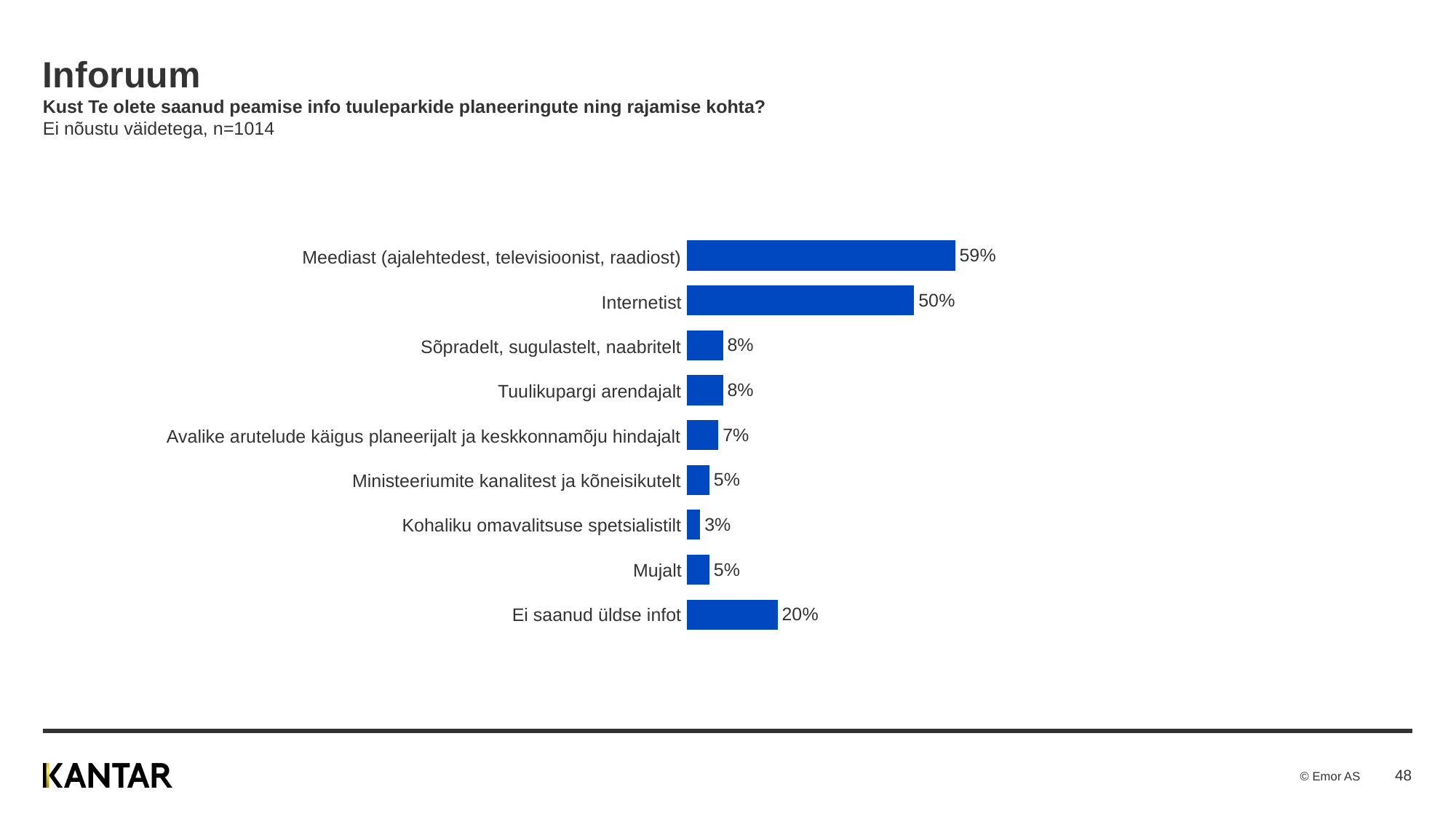

# Inforuum Kust Te olete saanud peamise info tuuleparkide planeeringute ning rajamise kohta? Ei nõustu väidetega, n=1014

### Chart

| Category | Column2 |
|---|---|
| Meediast (ajalehtedest, televisioonist, raadiost) | 59.0 |
| Internetist | 50.0 |
| Sõpradelt, sugulastelt, naabritelt | 8.0 |
| Tuulikupargi arendajalt | 8.0 |
| Avalike arutelude käigus planeerijalt ja keskkonnamõju hindajalt | 7.0 |
| Ministeeriumite kanalitest ja kõneisikutelt | 5.0 |
| Kohaliku omavalitsuse spetsialistilt | 3.0 |
| Mujalt | 5.0 |
| EI SAANUD ÜLDSE INFOT | 20.0 |
| Meediast (ajalehtedest, televisioonist, raadiost) |  |  |
| --- | --- | --- |
| Internetist |  |  |
| Sõpradelt, sugulastelt, naabritelt |  |  |
| Tuulikupargi arendajalt |  |  |
| Avalike arutelude käigus planeerijalt ja keskkonnamõju hindajalt |  |  |
| Ministeeriumite kanalitest ja kõneisikutelt |  |  |
| Kohaliku omavalitsuse spetsialistilt |  |  |
| Mujalt |  |  |
| Ei saanud üldse infot |  |  |
48